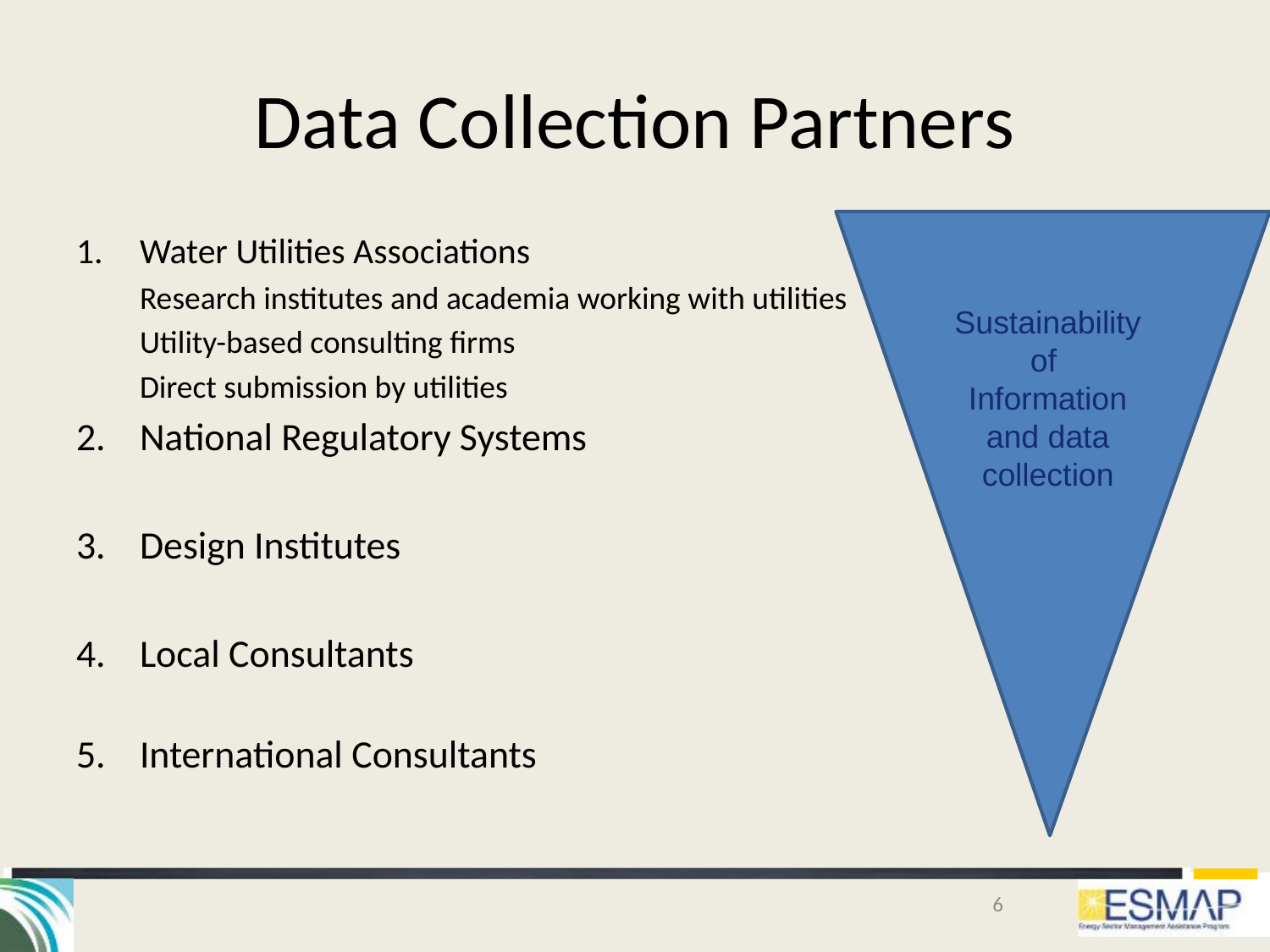

# Data Collection Partners

Water Utilities Associations
Research institutes and academia working with utilities
Utility-based consulting firms
Direct submission by utilities
National Regulatory Systems

Design Institutes

Local Consultants
International Consultants
Sustainability of
Information
and data collection

6